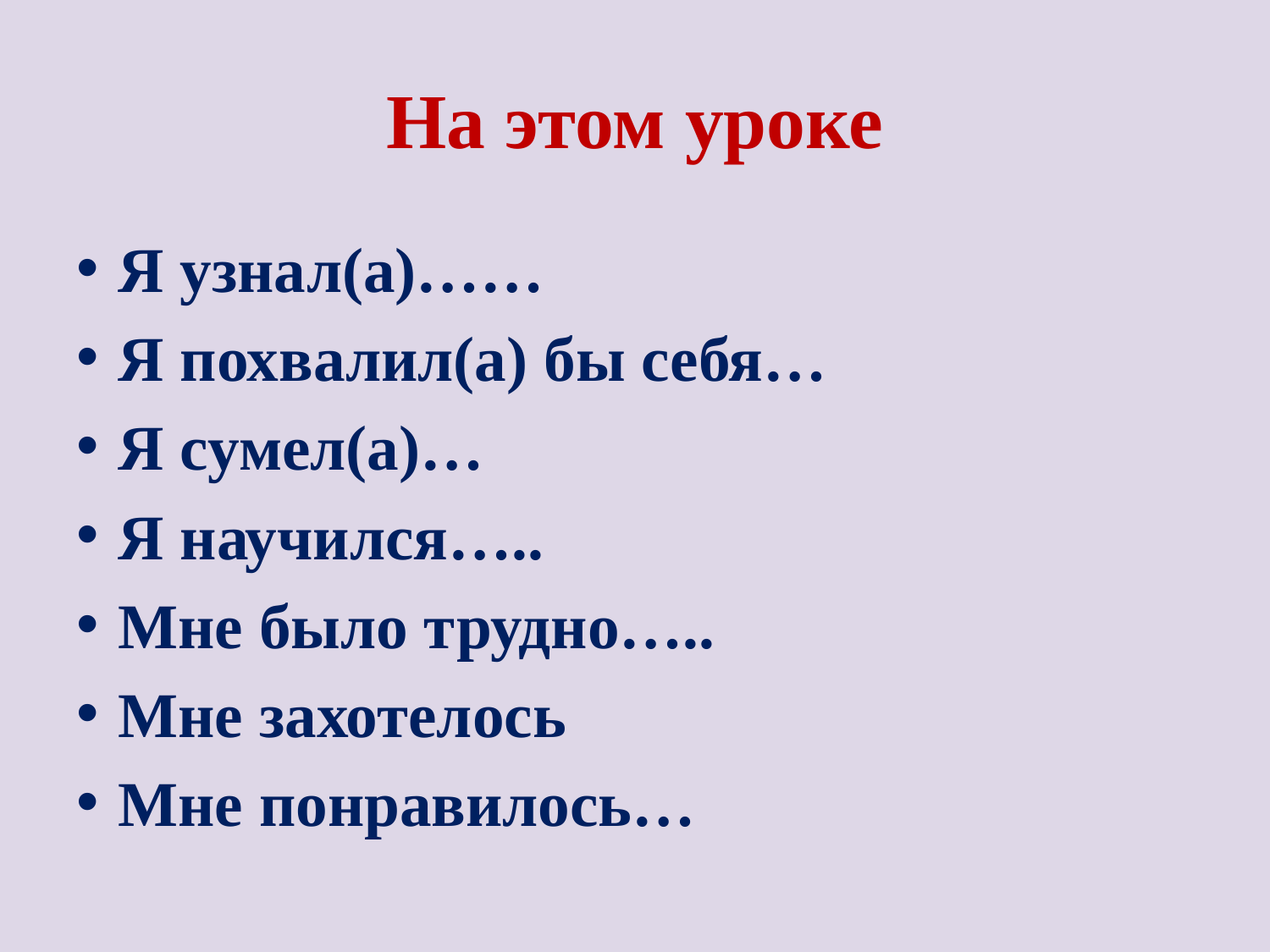

# На этом уроке
Я узнал(а)……
Я похвалил(а) бы себя…
Я сумел(а)…
Я научился…..
Мне было трудно…..
Мне захотелось
Мне понравилось…